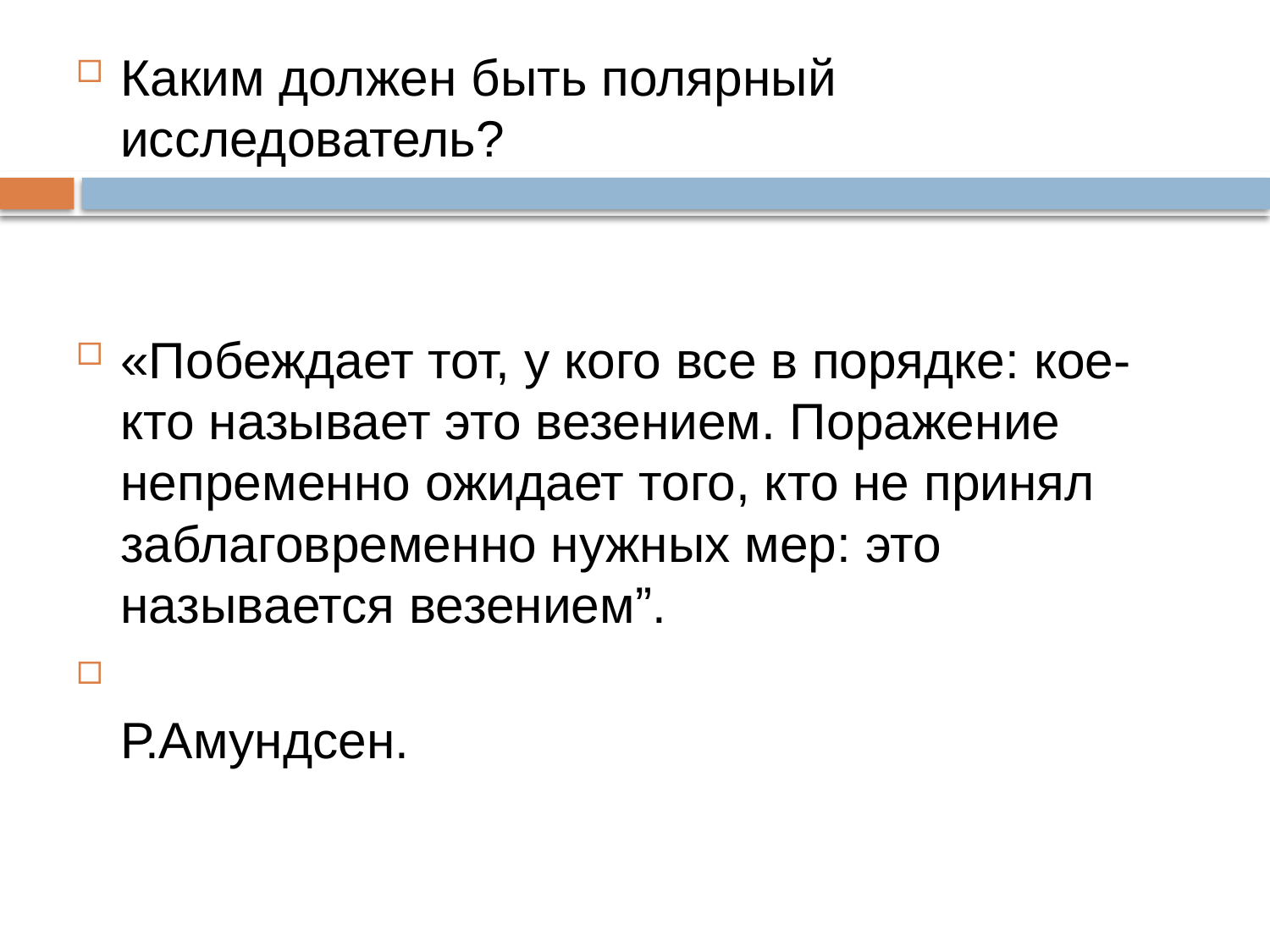

# Каким должен быть полярный исследователь?

«Побеждает тот, у кого все в порядке: кое- кто называет это везением. Поражение непременно ожидает того, кто не принял заблаговременно нужных мер: это называется везением”.
                                                              Р.Амундсен.